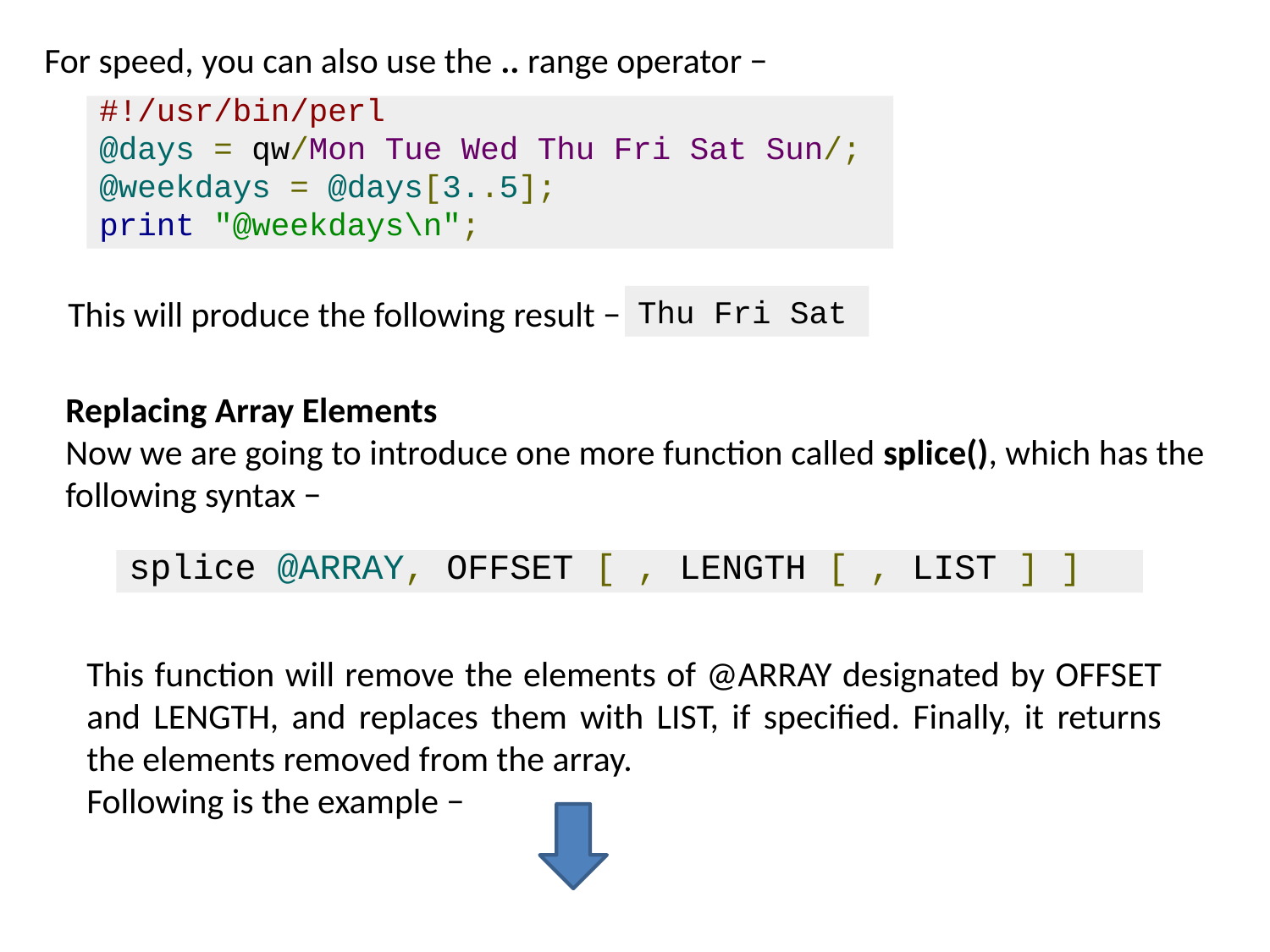

For speed, you can also use the .. range operator −
#!/usr/bin/perl
@days = qw/Mon Tue Wed Thu Fri Sat Sun/;
@weekdays = @days[3..5];
print "@weekdays\n";
This will produce the following result −
Thu Fri Sat
Replacing Array Elements
Now we are going to introduce one more function called splice(), which has the following syntax −
splice @ARRAY, OFFSET [ , LENGTH [ , LIST ] ]
This function will remove the elements of @ARRAY designated by OFFSET and LENGTH, and replaces them with LIST, if specified. Finally, it returns the elements removed from the array.
Following is the example −